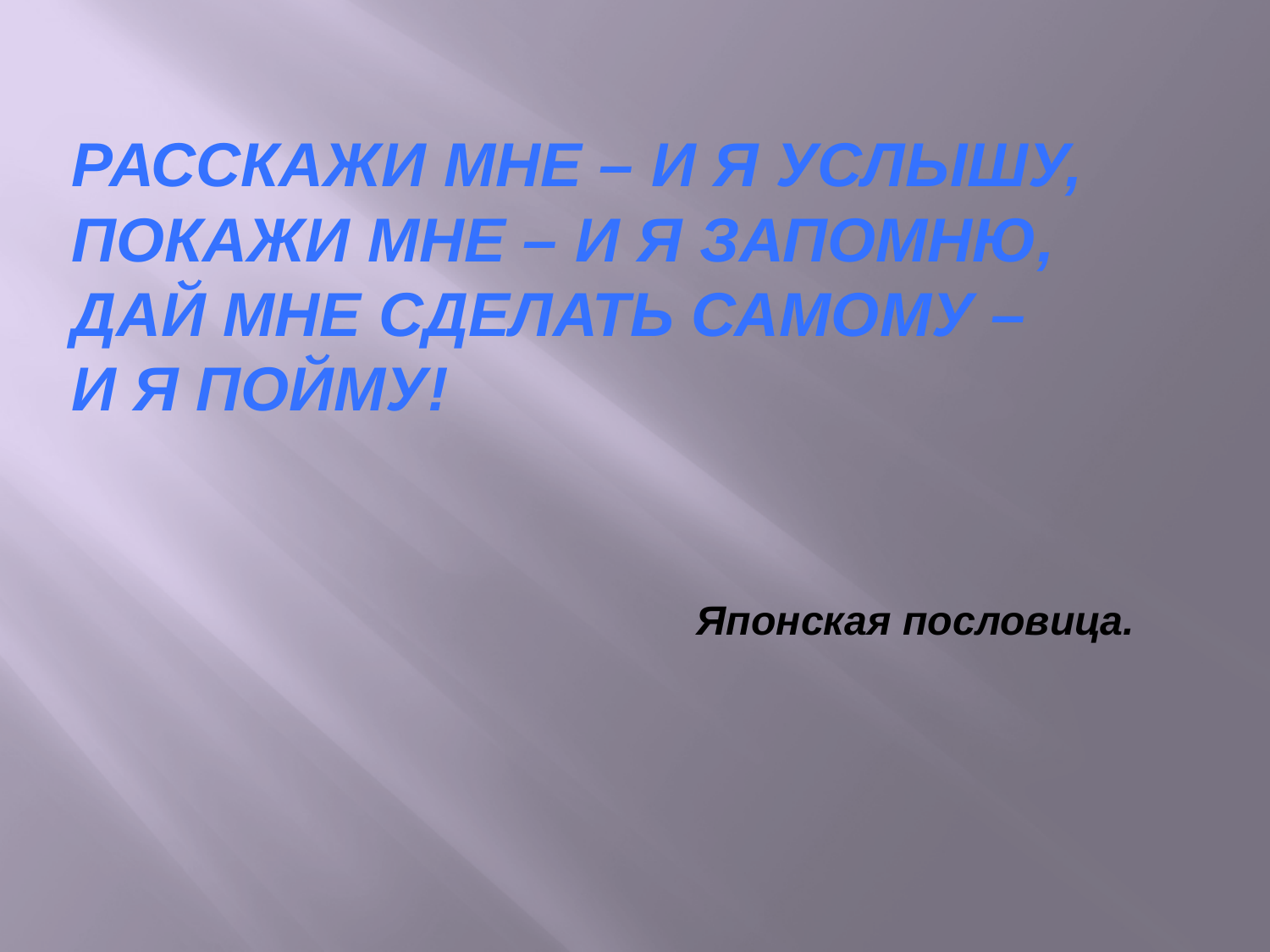

# Расскажи мне – и я услышу, Покажи мне – и я запомню, Дай мне сделать самому – И я пойму!     Японская пословица.